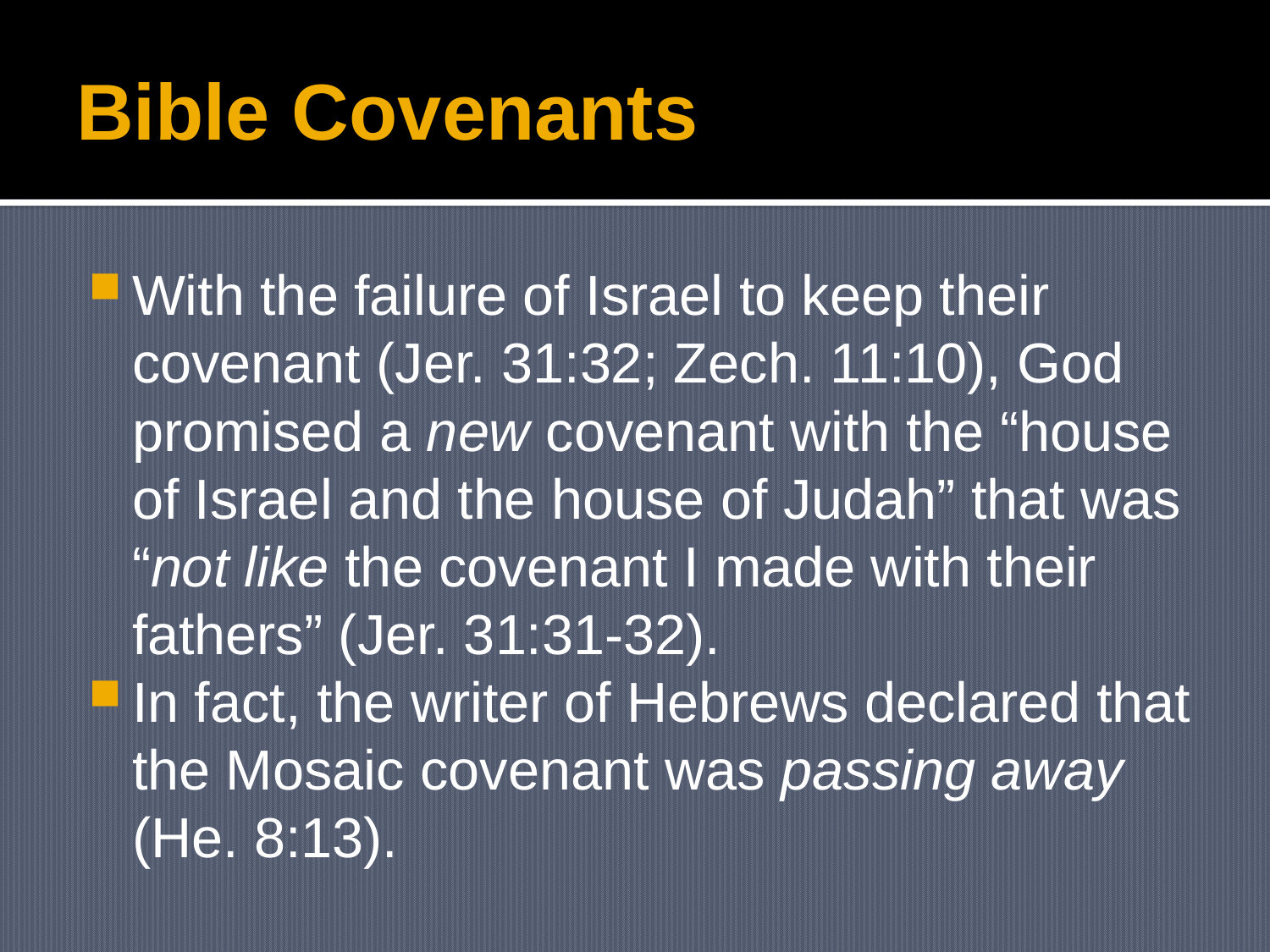

# Bible Covenants
With the failure of Israel to keep their covenant (Jer. 31:32; Zech. 11:10), God promised a new covenant with the “house of Israel and the house of Judah” that was “not like the covenant I made with their fathers” (Jer. 31:31-32).
In fact, the writer of Hebrews declared that the Mosaic covenant was passing away (He. 8:13).